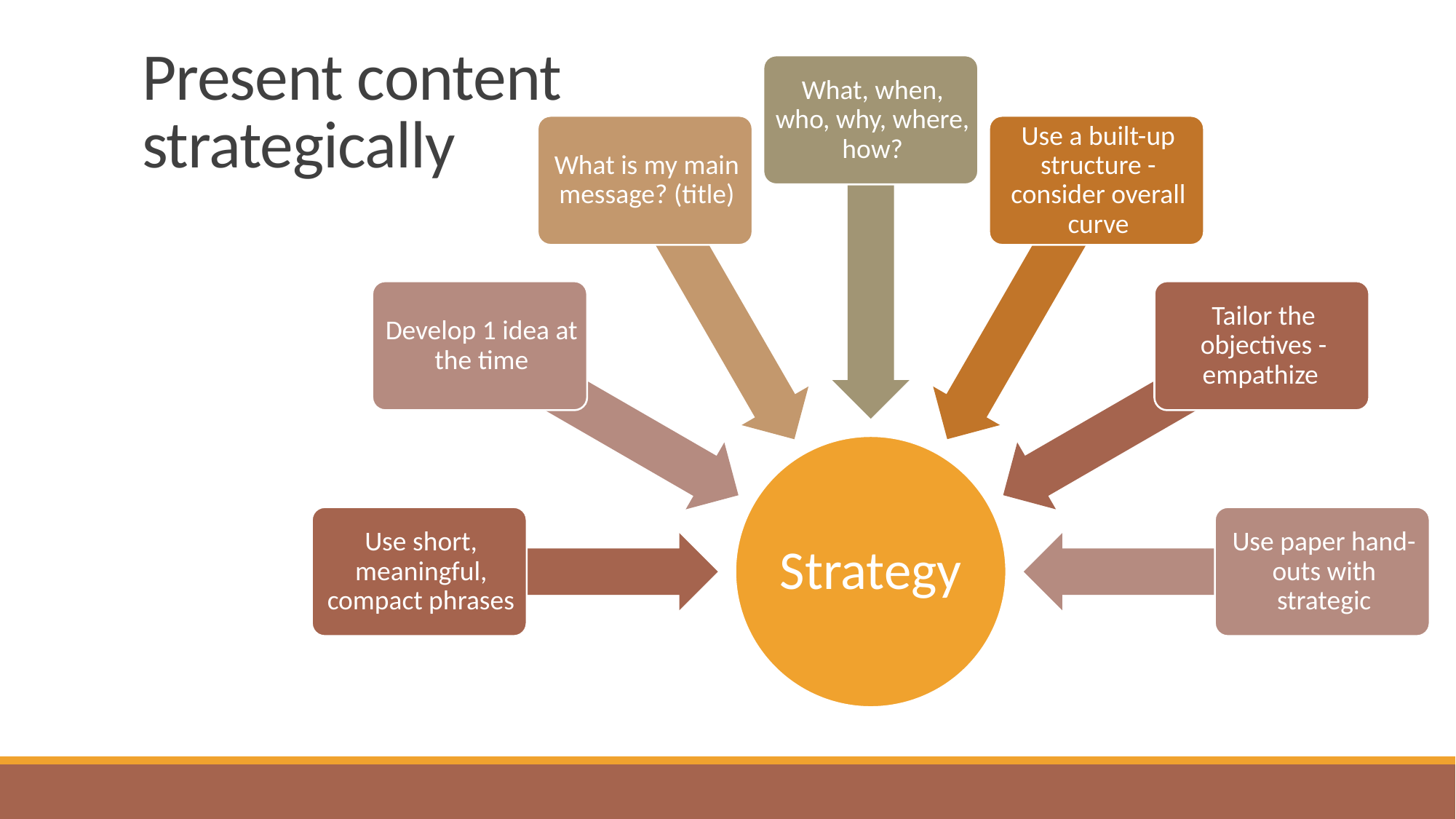

# Present content strategically
Strategy
Use short, meaningful, compact phrases
Develop 1 idea at the time
What is my main message? (title)
What, when, who, why, where, how?
Use a built-up structure - consider overall curve
Tailor the objectives - empathize
Use paper hand-outs with strategic